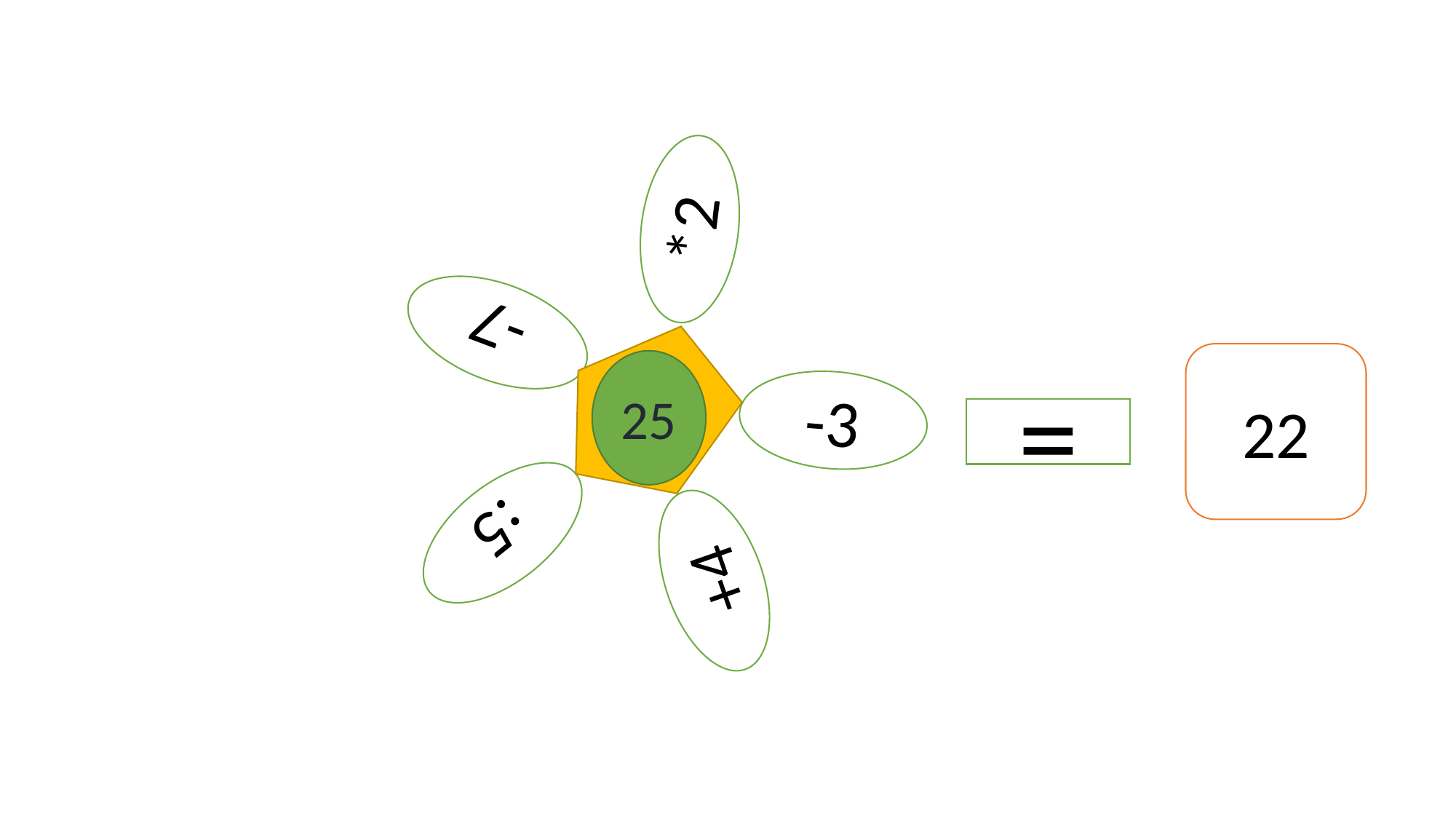

:5
-7
+4

-3
*2
22
25
=